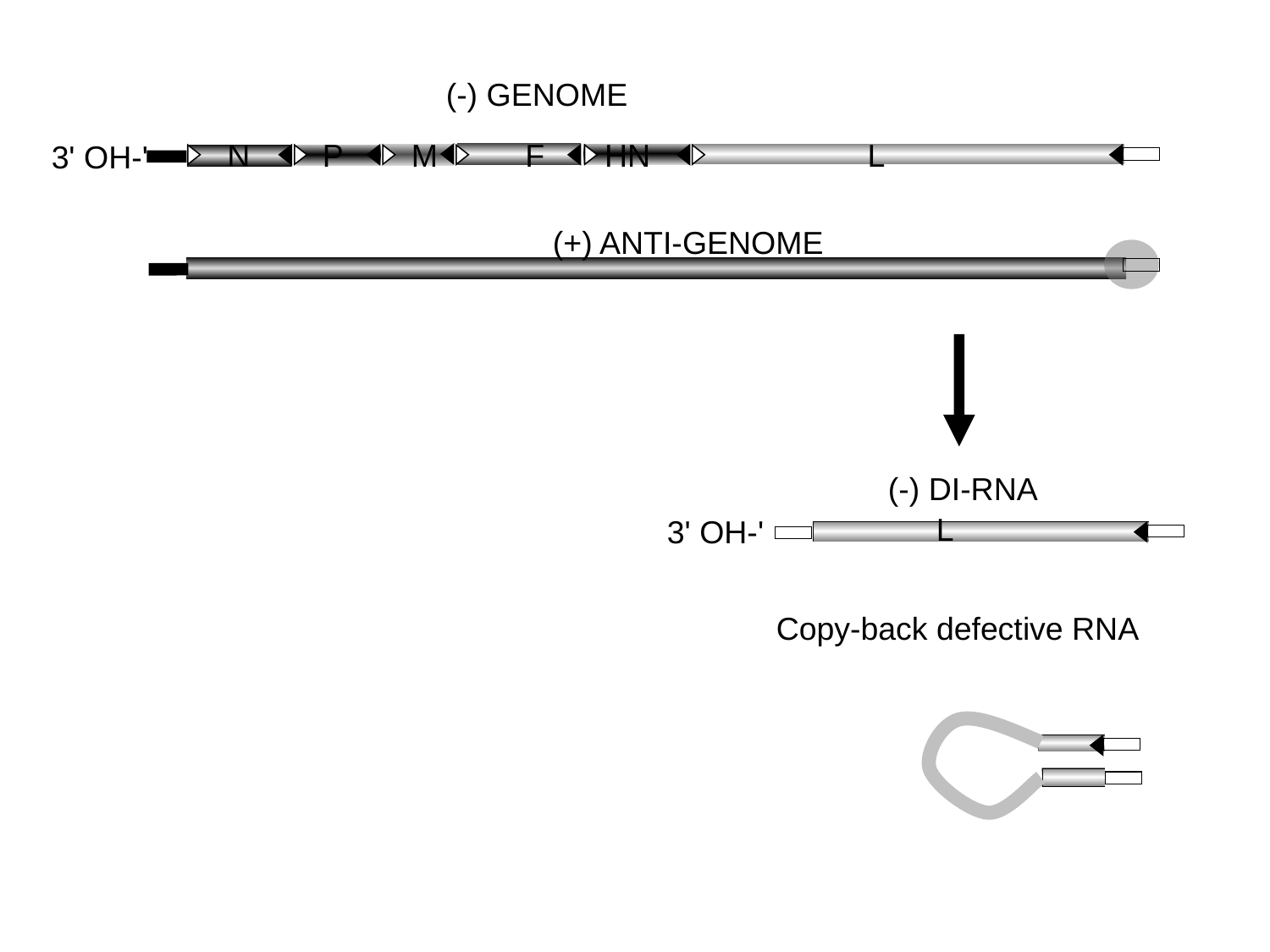

(-) GENOME
N
P
M
F
HN
L
3' OH-'

(+) ANTI-GENOME

(-) DI-RNA
L
3' OH-'

Copy-back defective RNA